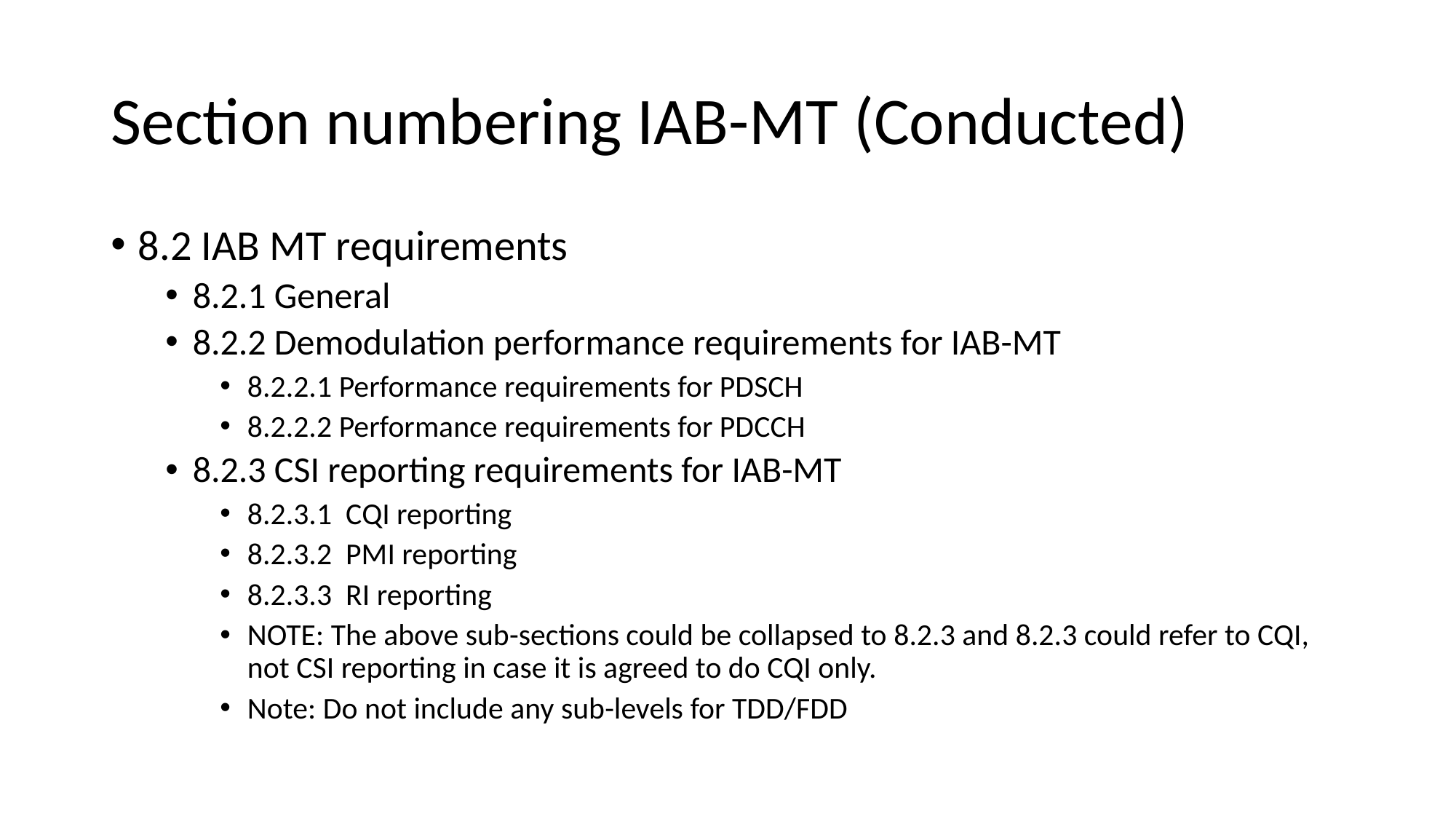

# Section numbering IAB-MT (Conducted)
8.2 IAB MT requirements
8.2.1 General
8.2.2 Demodulation performance requirements for IAB-MT
8.2.2.1 Performance requirements for PDSCH
8.2.2.2 Performance requirements for PDCCH
8.2.3 CSI reporting requirements for IAB-MT
8.2.3.1  CQI reporting
8.2.3.2  PMI reporting
8.2.3.3  RI reporting
NOTE: The above sub-sections could be collapsed to 8.2.3 and 8.2.3 could refer to CQI, not CSI reporting in case it is agreed to do CQI only.
Note: Do not include any sub-levels for TDD/FDD